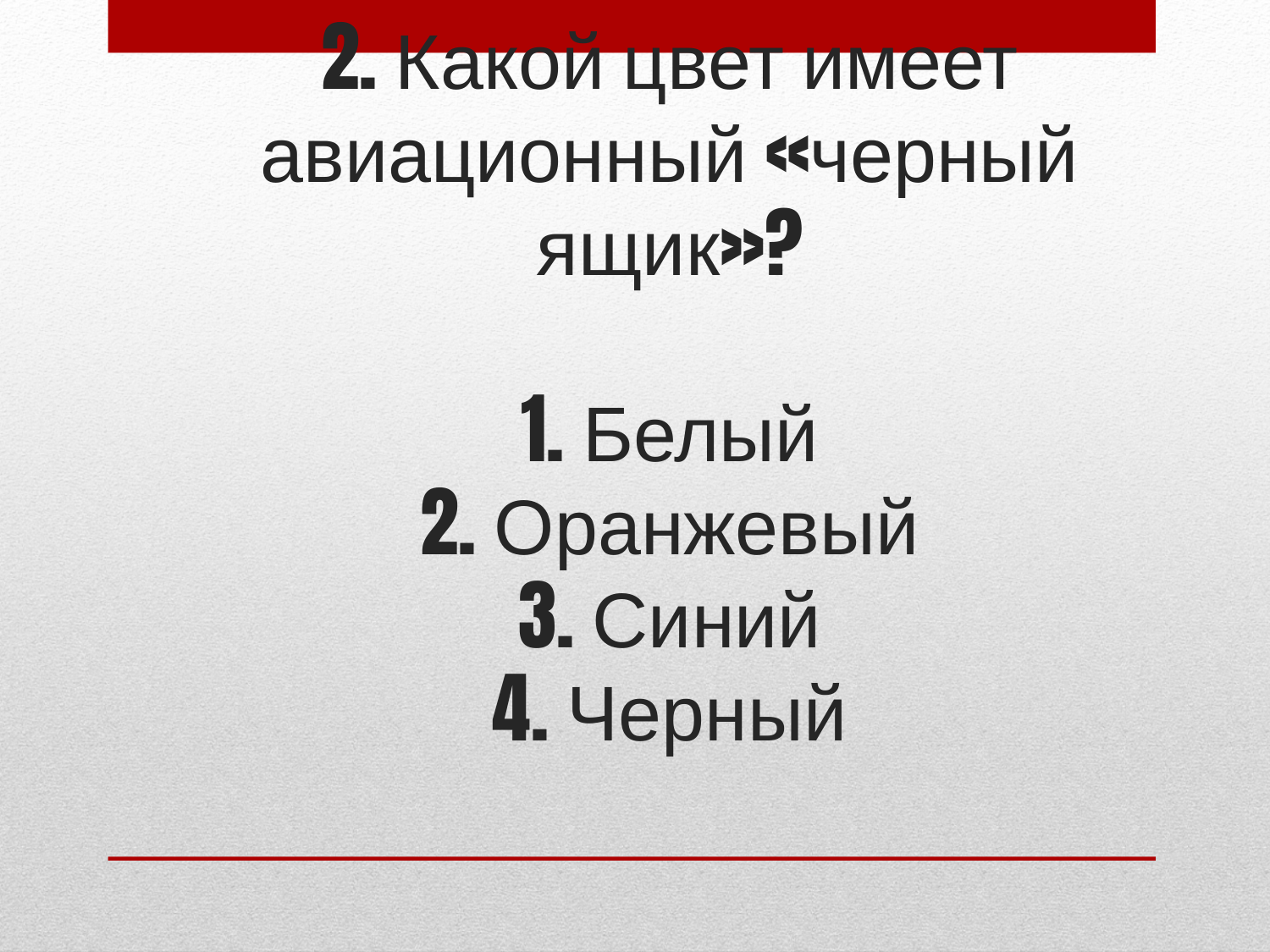

# 2. Какой цвет имеет авиационный «черный ящик»? 1. Белый 2. Оранжевый 3. Синий 4. Черный